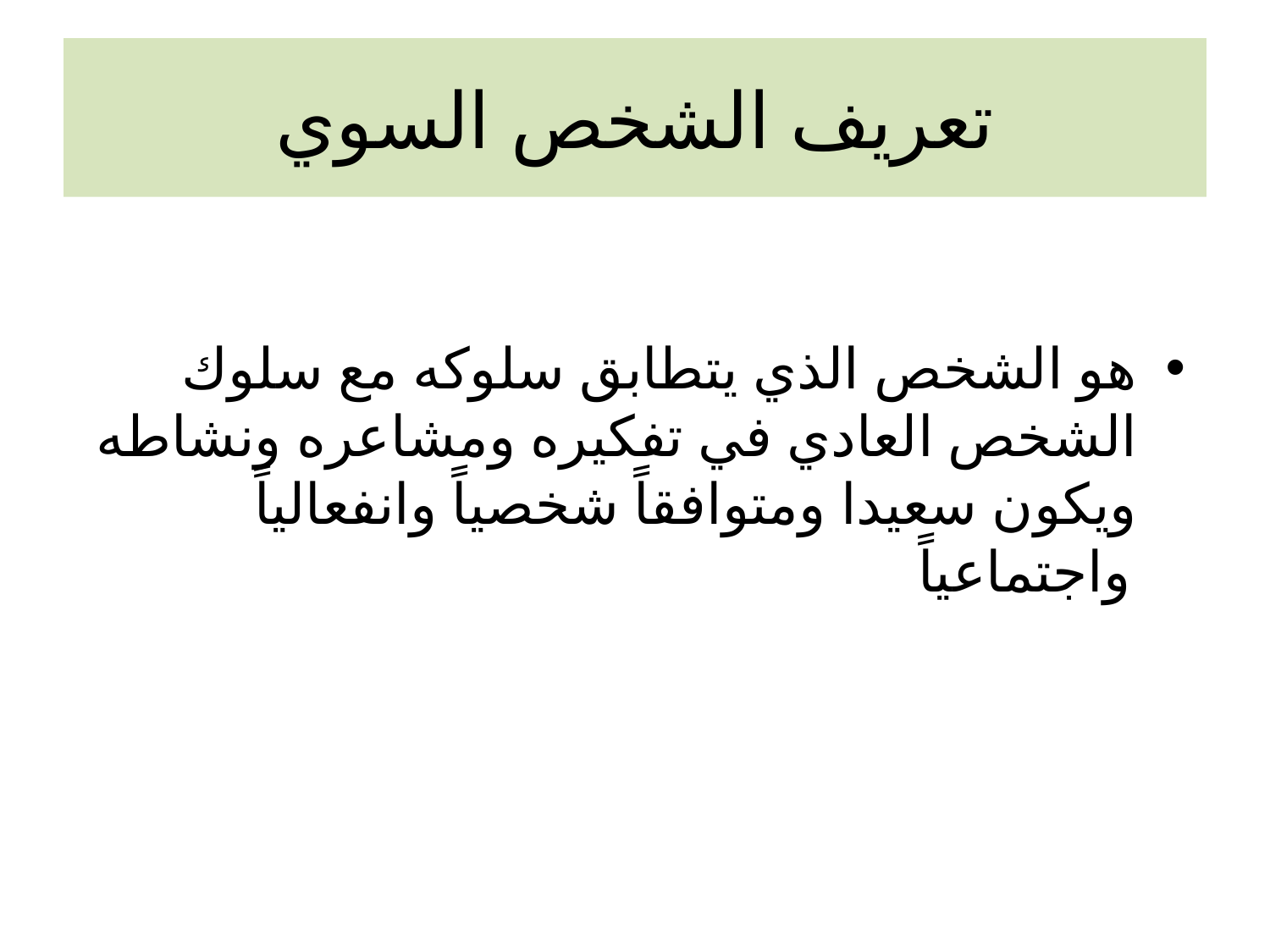

# تعريف الشخص السوي
هو الشخص الذي يتطابق سلوكه مع سلوك الشخص العادي في تفكيره ومشاعره ونشاطه ويكون سعيدا ومتوافقاً شخصياً وانفعالياً واجتماعياً